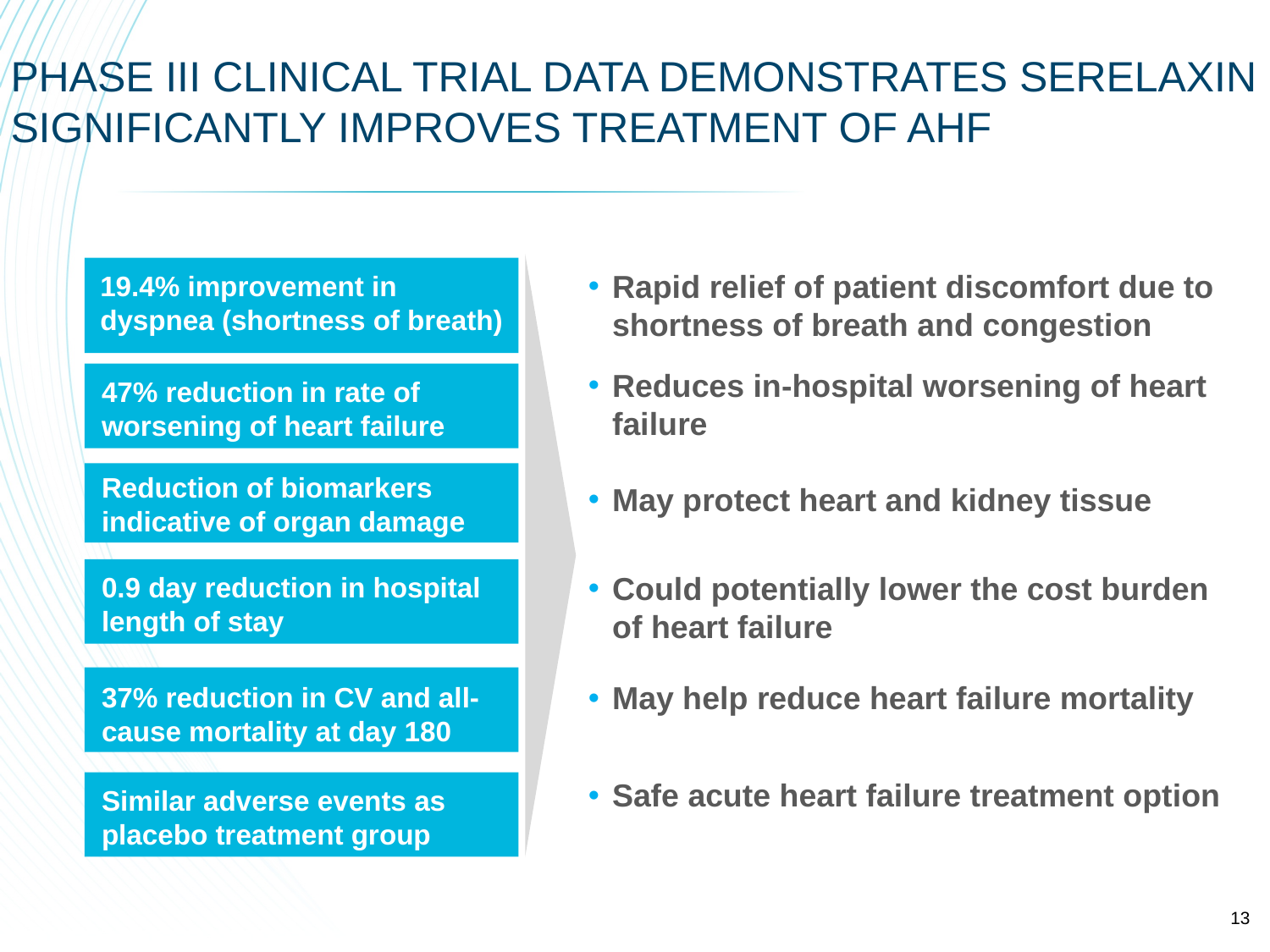

# Phase III Clinical trial data demonstrateS serelaxin significantly Improves treatment of AHF

Rapid relief of patient discomfort due to shortness of breath and congestion

Reduces in-hospital worsening of heart failure

May protect heart and kidney tissue

Could potentially lower the cost burden of heart failure

May help reduce heart failure mortality

Safe acute heart failure treatment option
19.4% improvement in dyspnea (shortness of breath)

47% reduction in rate of worsening of heart failure

Reduction of biomarkers indicative of organ damage

0.9 day reduction in hospital length of stay

37% reduction in CV and all-cause mortality at day 180

Similar adverse events as placebo treatment group
13